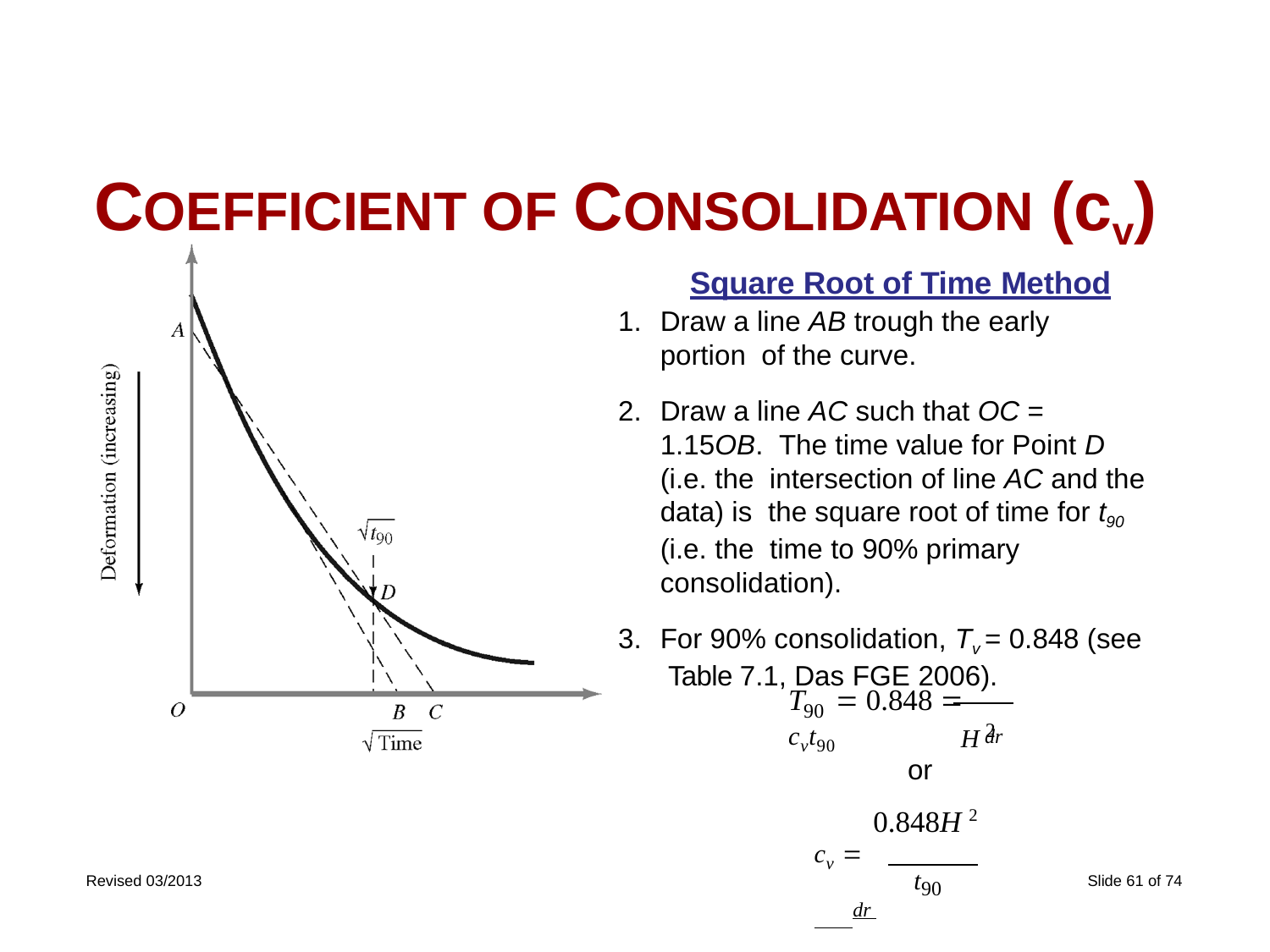

COEFFICIENT OF CONSOLIDATION (cv)
Square Root of Time Method

Draw a line AB trough the early portion  of the curve.
Draw a line AC such that OC = 1.15OB.  The time value for Point D (i.e. the  intersection of line AC and the data) is  the square root of time for t90 (i.e. the  time to 90% primary consolidation).
For 90% consolidation, Tv = 0.848 (see  Table 7.1, Das FGE 2006).
T	= 0.848 = cvt90
H 2
90

dr
or
0.848H 2
cv =             dr
t90
Slide 61 of 74
Revised 03/2013